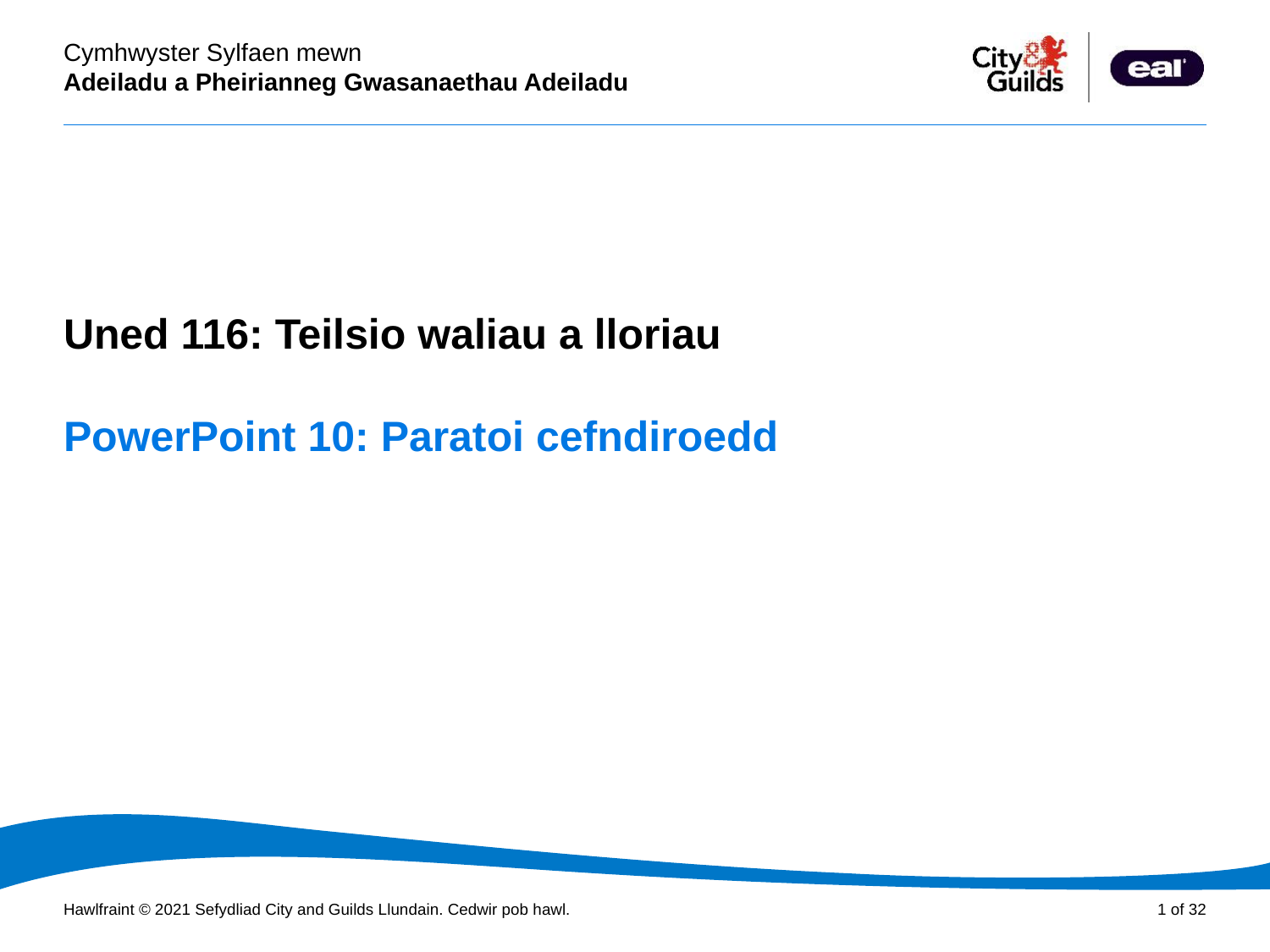

Cyflwyniad PowerPoint
Uned 116: Teilsio waliau a lloriau
# PowerPoint 10: Paratoi cefndiroedd